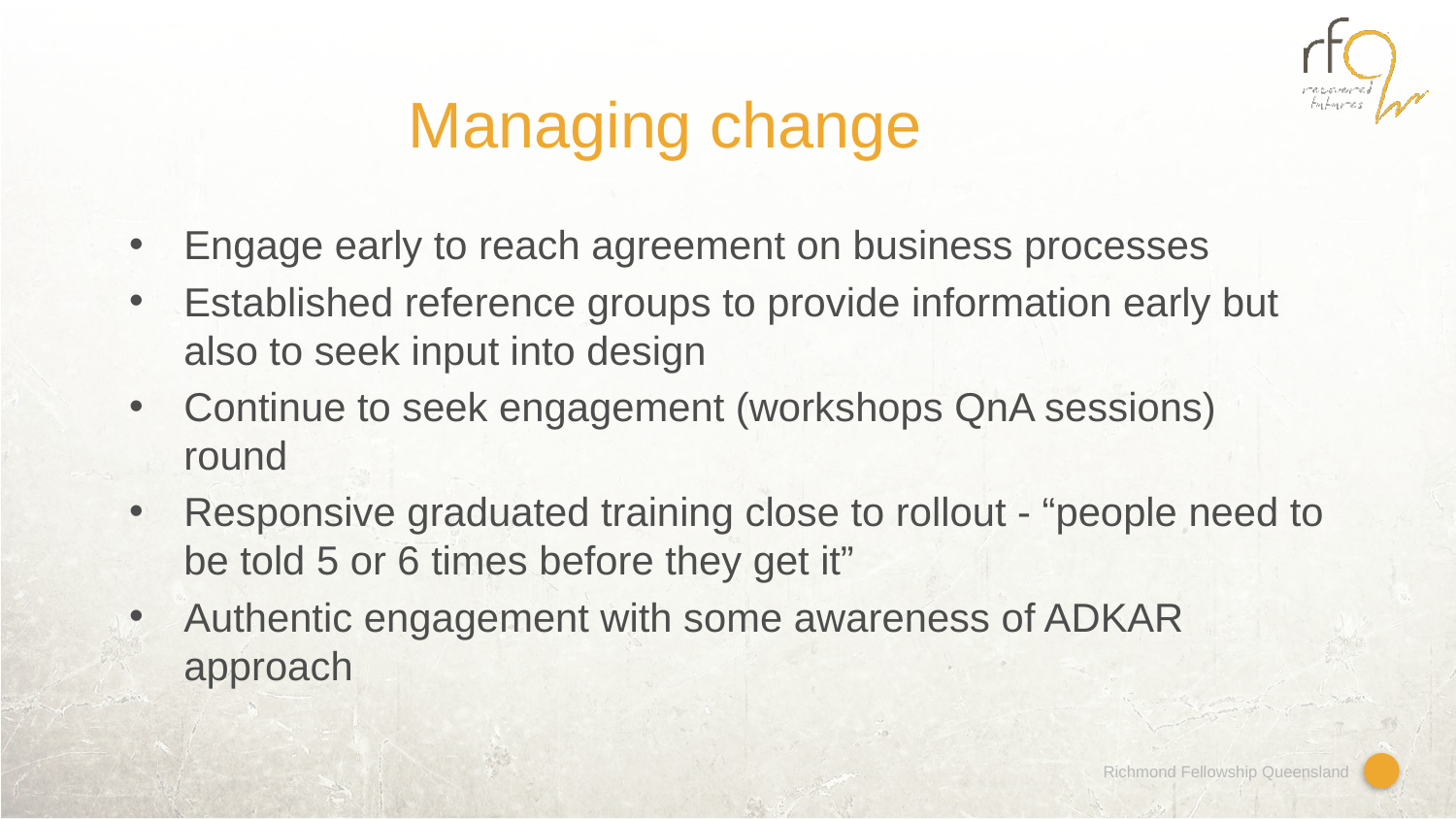

# Managing change
Engage early to reach agreement on business processes
Established reference groups to provide information early but also to seek input into design
Continue to seek engagement (workshops QnA sessions) round
Responsive graduated training close to rollout - “people need to be told 5 or 6 times before they get it”
Authentic engagement with some awareness of ADKAR approach